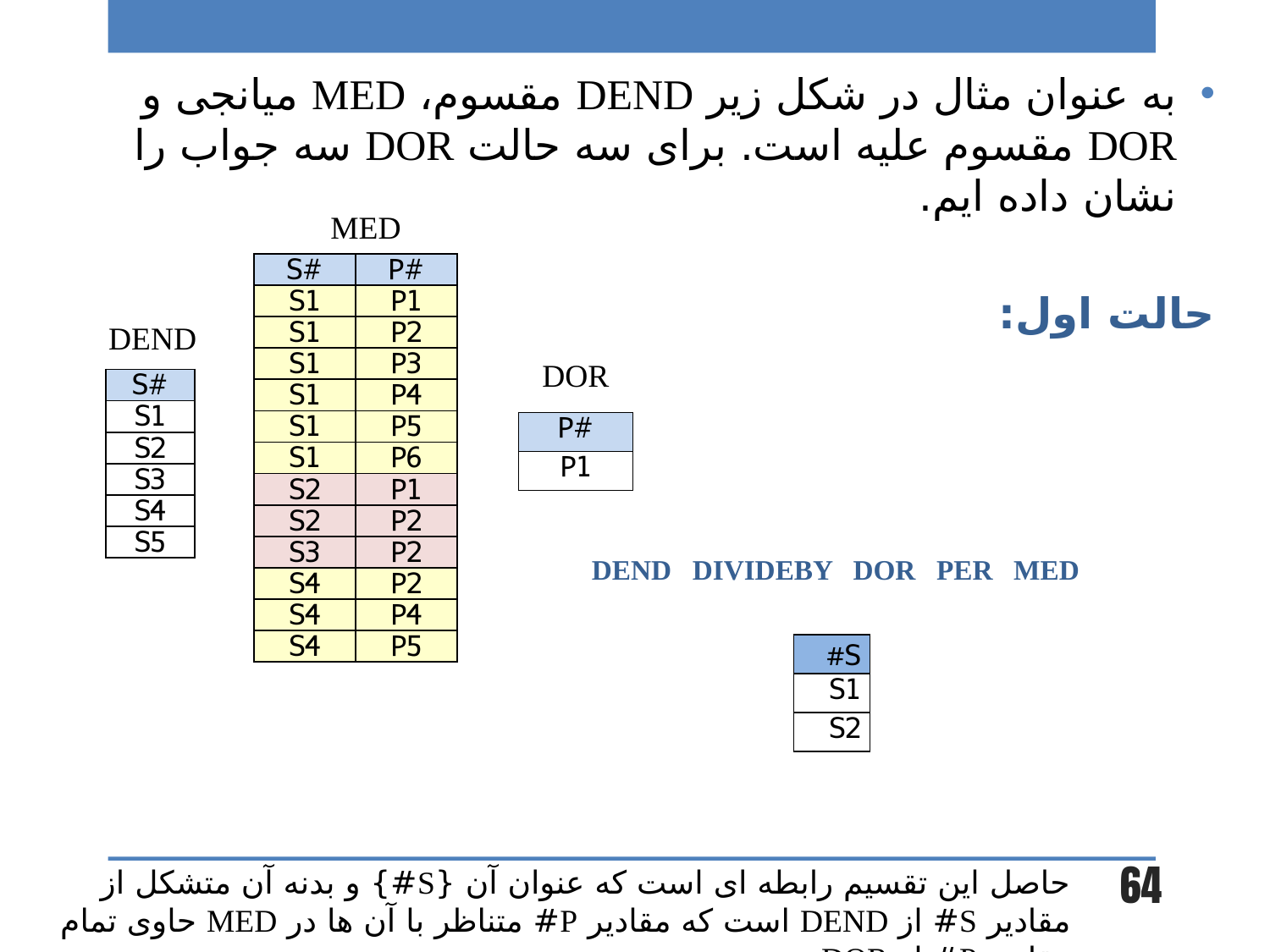

به عنوان مثال در شکل زیر DEND مقسوم، MED میانجی و DOR مقسوم علیه است. برای سه حالت DOR سه جواب را نشان داده ایم.

حالت اول:

MED
| S# | P# |
| --- | --- |
| S1 | P1 |
| S1 | P2 |
| S1 | P3 |
| S1 | P4 |
| S1 | P5 |
| S1 | P6 |
| S2 | P1 |
| S2 | P2 |
| S3 | P2 |
| S4 | P2 |
| S4 | P4 |
| S4 | P5 |
DEND
DOR
| S# |
| --- |
| S1 |
| S2 |
| S3 |
| S4 |
| S5 |
| P# |
| --- |
| P1 |
| DEND DIVIDEBY DOR PER MED |
| --- |
| S# |
| --- |
| S1 |
| S2 |
حاصل این تقسیم رابطه ای است که عنوان آن {S#} و بدنه آن متشکل از مقادیر S# از DEND است که مقادیر P# متناظر با آن ها در MED حاوی تمام مقادیر P# از DOR هستند.
64